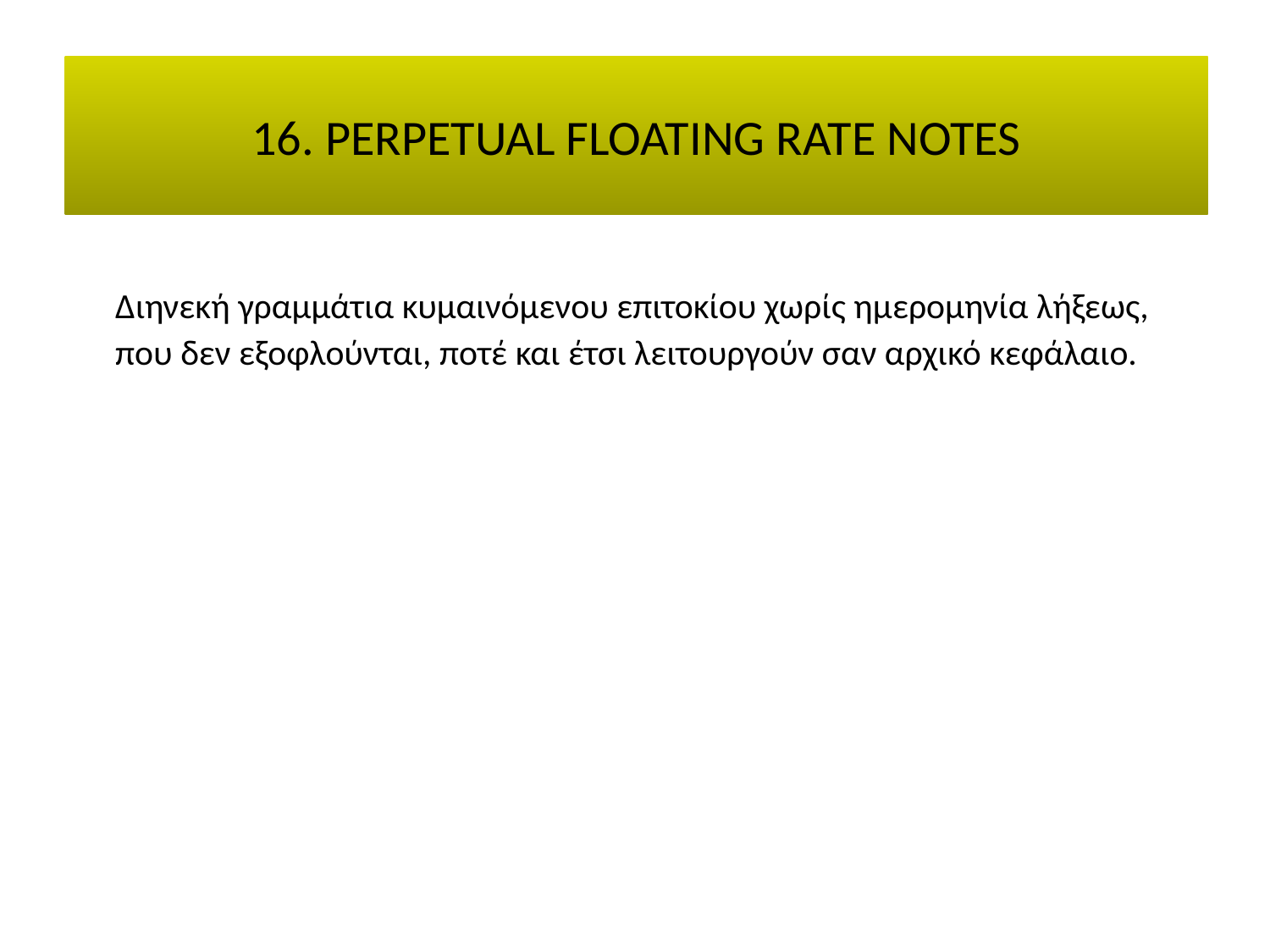

# 16. PERPETUAL FLOATING RATE NOTES
	Διηνεκή γραμμάτια κυμαινόμενου επιτοκίου χωρίς ημερομηνία λήξεως, που δεν εξοφλούνται, ποτέ και έτσι λειτουργούν σαν αρχικό κεφάλαιο.